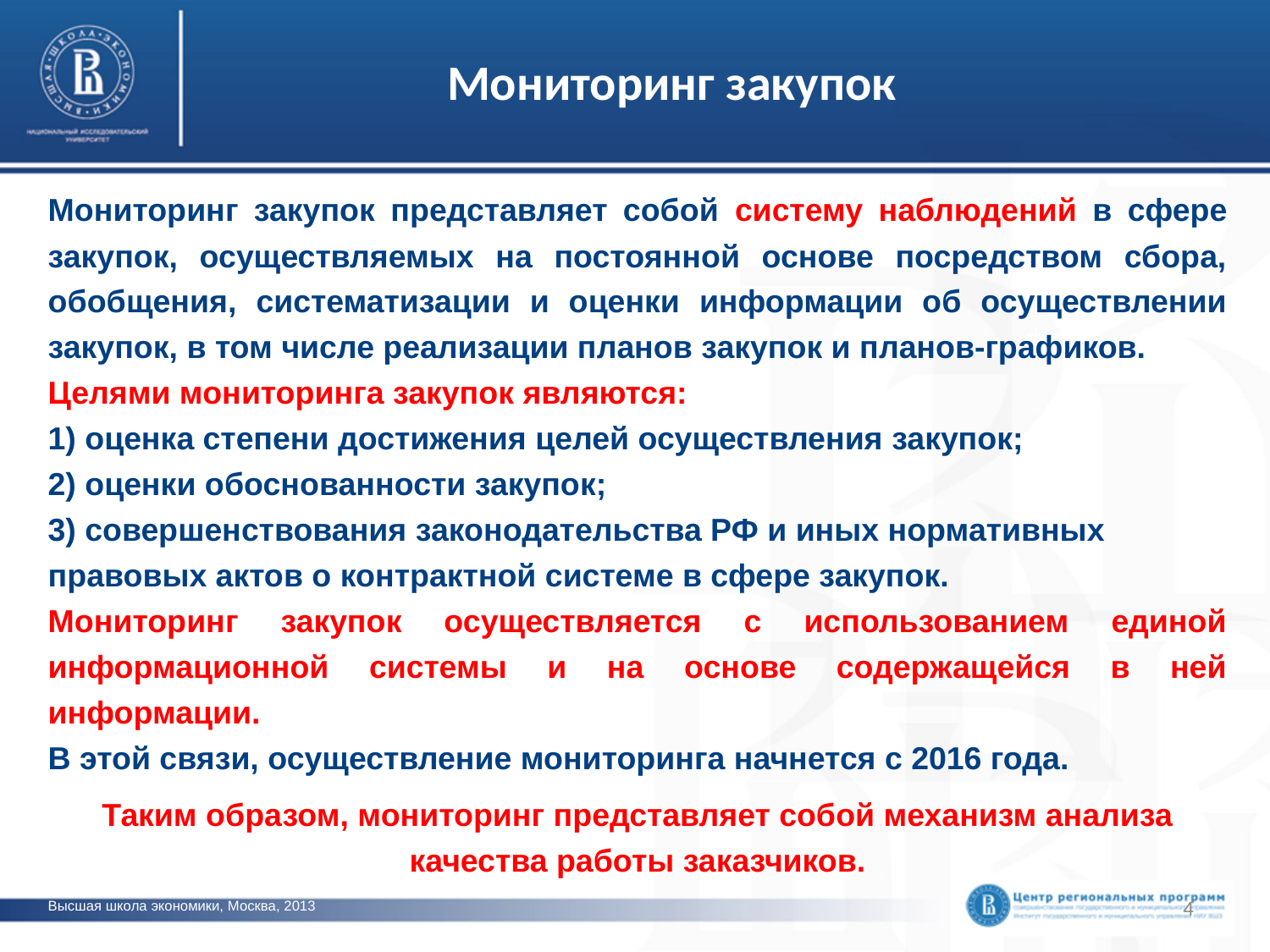

# Мониторинг закупок

Мониторинг закупок представляет собой систему наблюдений в сфере закупок, осуществляемых на постоянной основе посредством сбора, обобщения, систематизации и оценки информации об осуществлении закупок, в том числе реализации планов закупок и планов-графиков.
Целями мониторинга закупок являются:
1) оценка степени достижения целей осуществления закупок;
2) оценки обоснованности закупок;
3) совершенствования законодательства РФ и иных нормативных правовых актов о контрактной системе в сфере закупок.
Мониторинг закупок осуществляется с использованием единой информационной системы и на основе содержащейся в ней информации.
В этой связи, осуществление мониторинга начнется с 2016 года.
Таким образом, мониторинг представляет собой механизм анализа качества работы заказчиков.

фото
4
Высшая школа экономики, Москва, 2013